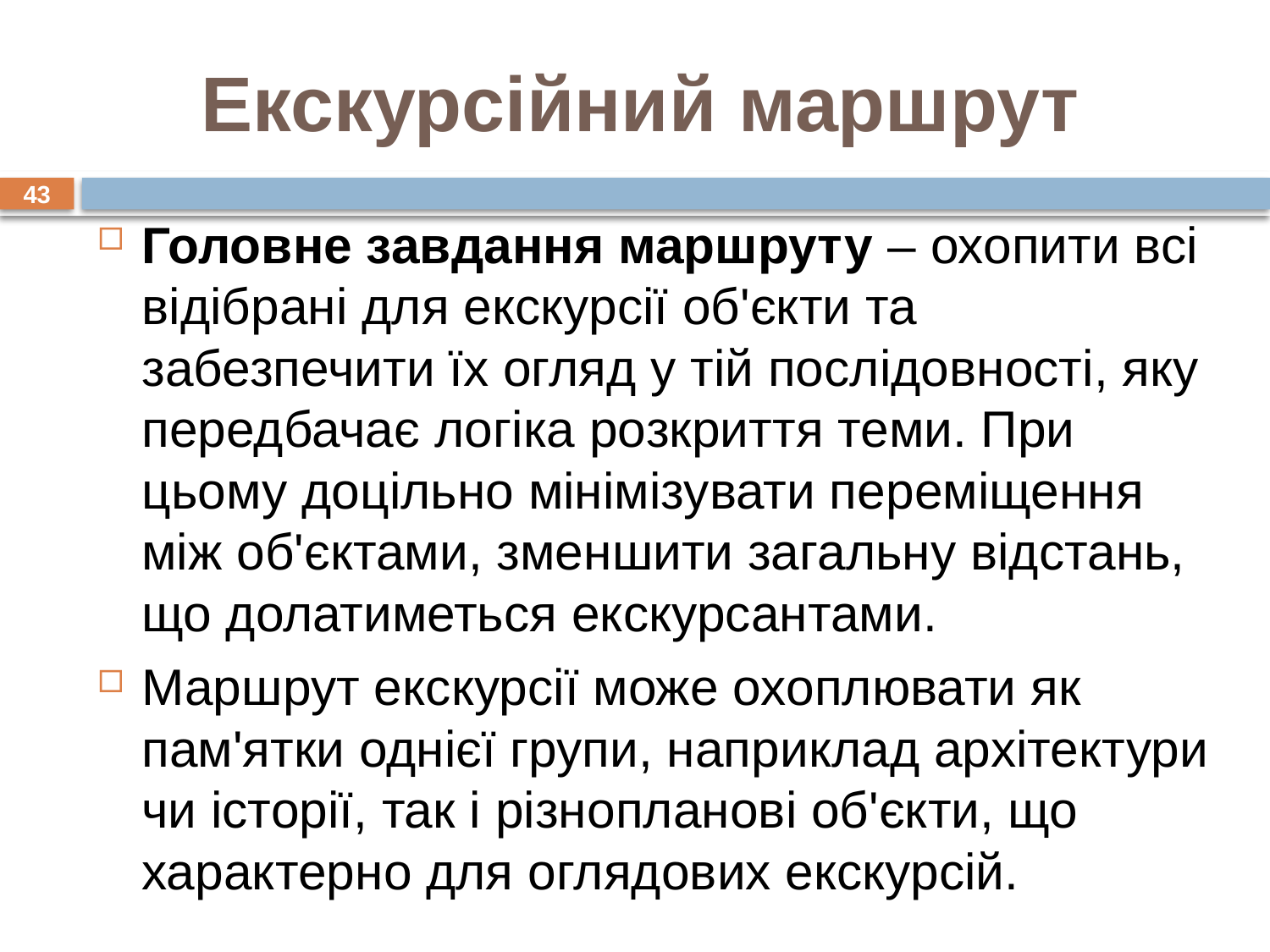

# Екскурсійний маршрут
43
Головне завдання маршруту – охопити всі відібрані для екскурсії об'єкти та забезпечити їх огляд у тій послідовності, яку передбачає логіка розкриття теми. При цьому доцільно мінімізувати переміщення між об'єктами, зменшити загальну відстань, що долатиметься екскурсантами.
Маршрут екскурсії може охоплювати як пам'ятки однієї групи, наприклад архітектури чи історії, так і різнопланові об'єкти, що характерно для оглядових екскурсій.